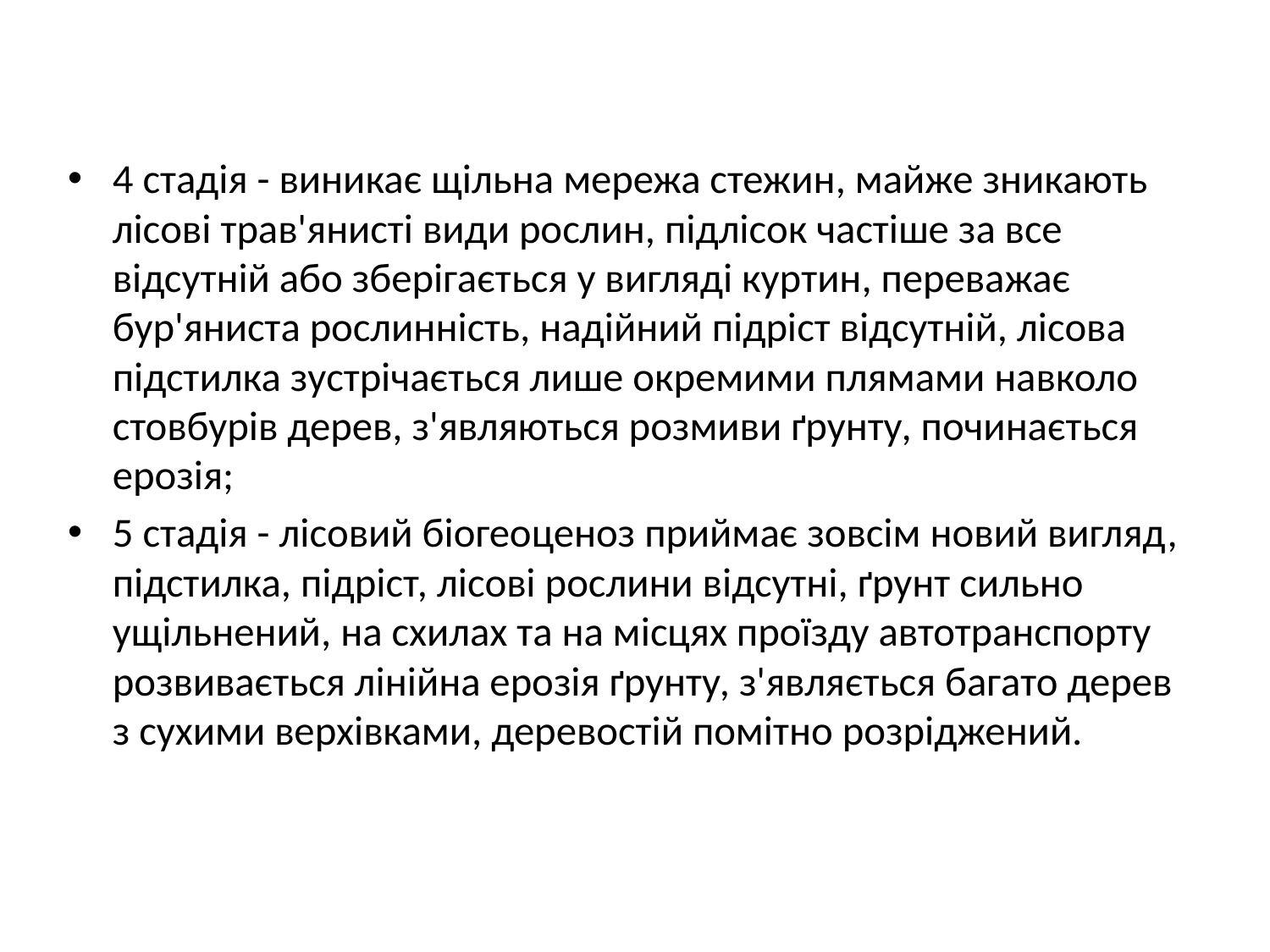

4 стадія - виникає щільна мережа стежин, майже зникають лісові трав'янисті види рослин, підлісок частіше за все відсутній або зберігається у вигляді куртин, переважає бур'яниста рослинність, надійний підріст відсутній, лісова підстилка зустрічається лише окремими плямами навколо стовбурів дерев, з'являються розмиви ґрунту, починається ерозія;
5 стадія - лісовий біогеоценоз приймає зовсім новий вигляд, підстилка, підріст, лісові рослини відсутні, ґрунт сильно ущільнений, на схилах та на місцях проїзду автотранспорту розвивається лінійна ерозія ґрунту, з'являється багато дерев з сухими верхівками, деревостій помітно розріджений.